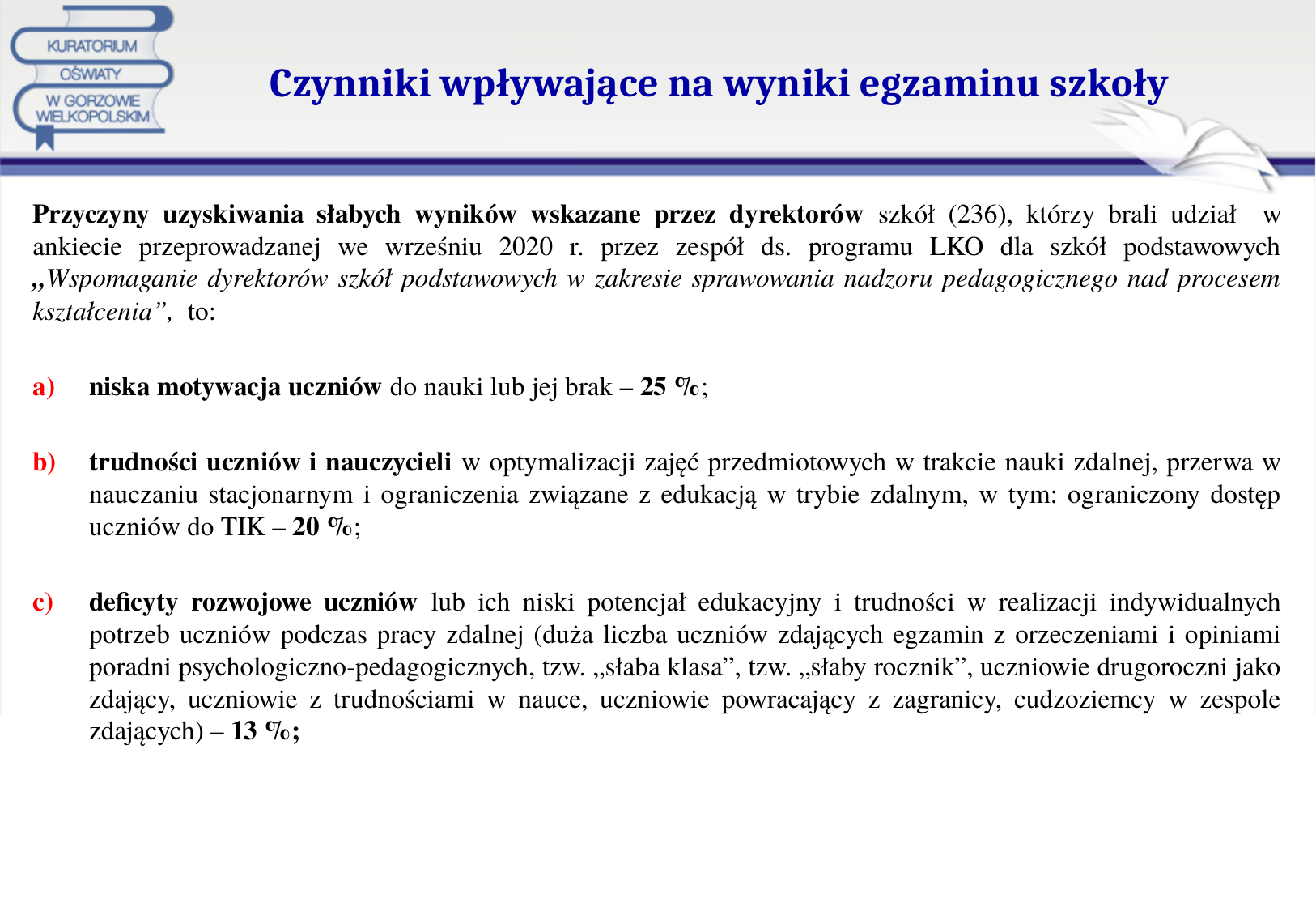

# Czynniki wpływające na wyniki egzaminu szkoły
Przyczyny uzyskiwania słabych wyników wskazane przez dyrektorów szkół (236), którzy brali udział  w ankiecie przeprowadzanej we wrześniu 2020 r. przez zespół ds. programu LKO dla szkół podstawowych „Wspomaganie dyrektorów szkół podstawowych w zakresie sprawowania nadzoru pedagogicznego nad procesem kształcenia”,  to:

niska motywacja uczniów do nauki lub jej brak – 25 %;

trudności uczniów i nauczycieli w optymalizacji zajęć przedmiotowych w trakcie nauki zdalnej, przerwa w nauczaniu stacjonarnym i ograniczenia związane z edukacją w trybie zdalnym, w tym: ograniczony dostęp uczniów do TIK – 20 %;

deficyty rozwojowe uczniów lub ich niski potencjał edukacyjny i trudności w realizacji indywidualnych potrzeb uczniów podczas pracy zdalnej (duża liczba uczniów zdających egzamin z orzeczeniami i opiniami poradni psychologiczno-pedagogicznych, tzw. „słaba klasa”, tzw. „słaby rocznik”, uczniowie drugoroczni jako zdający, uczniowie z trudnościami w nauce, uczniowie powracający z zagranicy, cudzoziemcy w zespole zdających) – 13 %;